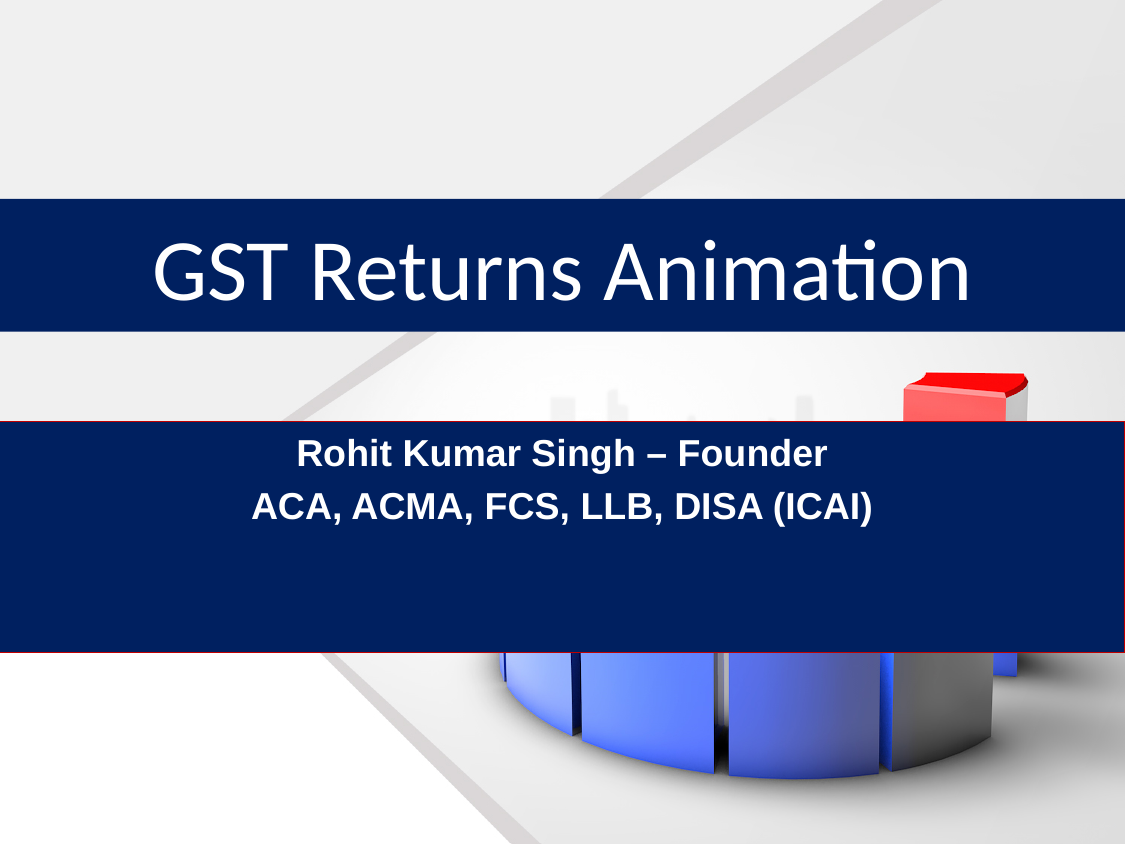

GST Returns Animation
Rohit Kumar Singh – Founder
ACA, ACMA, FCS, LLB, DISA (ICAI)